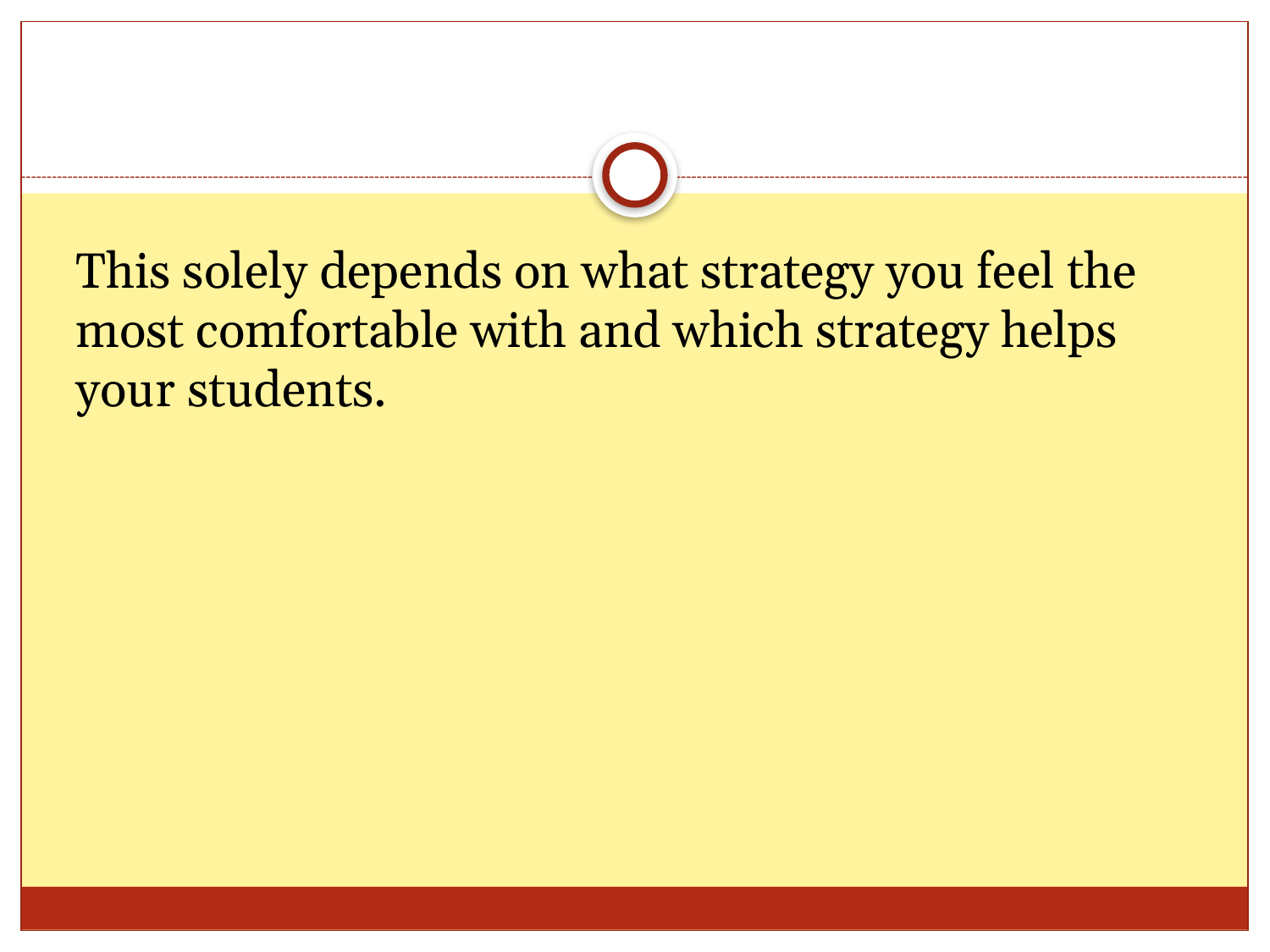

#
This solely depends on what strategy you feel the most comfortable with and which strategy helps your students.